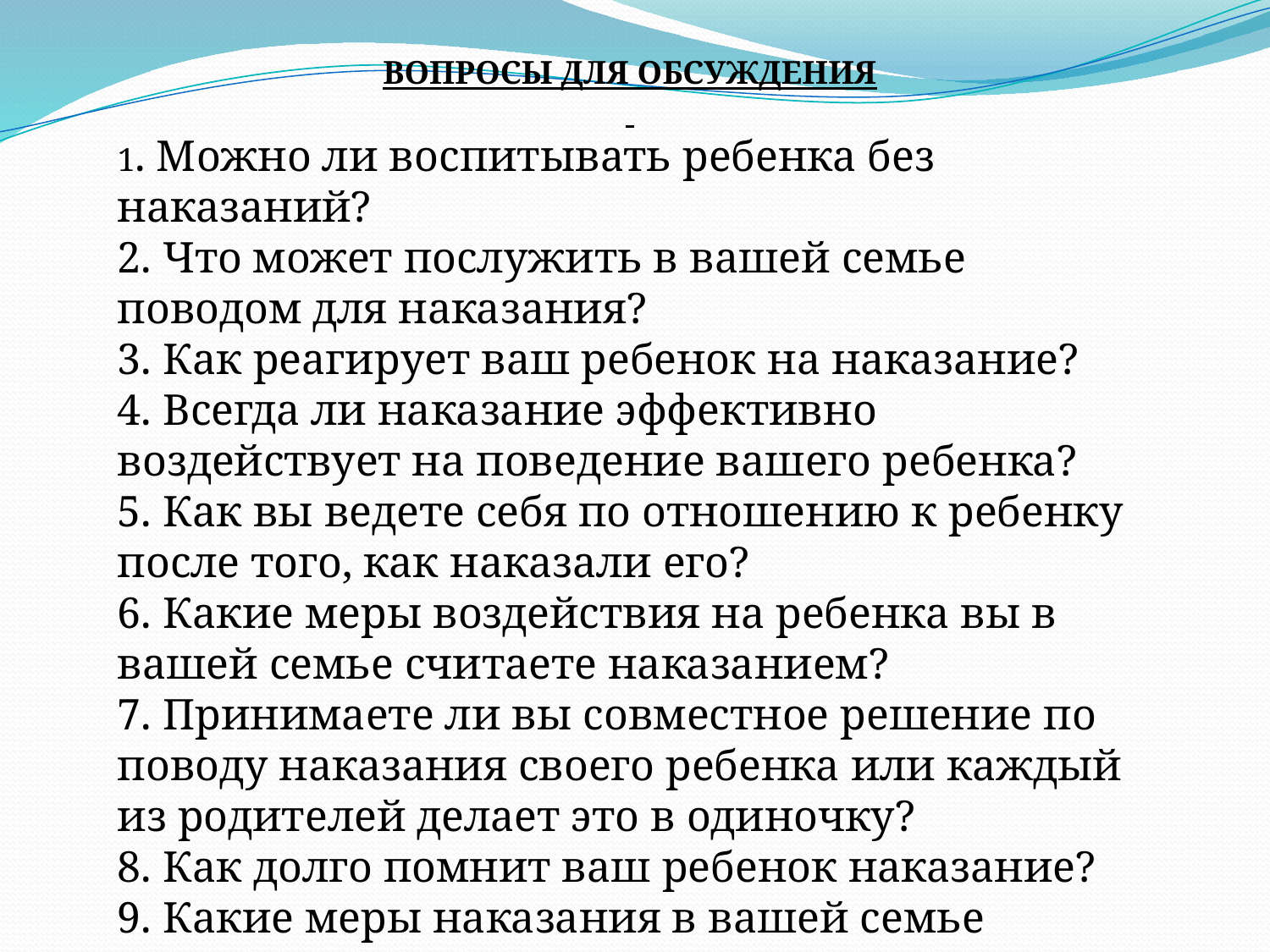

ВОПРОСЫ ДЛЯ ОБСУЖДЕНИЯ

1. Можно ли воспитывать ребенка без наказаний?
2. Что может послужить в вашей семье поводом для наказания?
3. Как реагирует ваш ребенок на наказание?
4. Всегда ли наказание эффективно воздействует на поведение вашего ребенка?
5. Как вы ведете себя по отношению к ребенку после того, как наказали его?
6. Какие меры воздействия на ребенка вы в вашей семье считаете наказанием?
7. Принимаете ли вы совместное решение по поводу наказания своего ребенка или каждый из родителей делает это в одиночку?
8. Как долго помнит ваш ребенок наказание?
9. Какие меры наказания в вашей семье исключены?